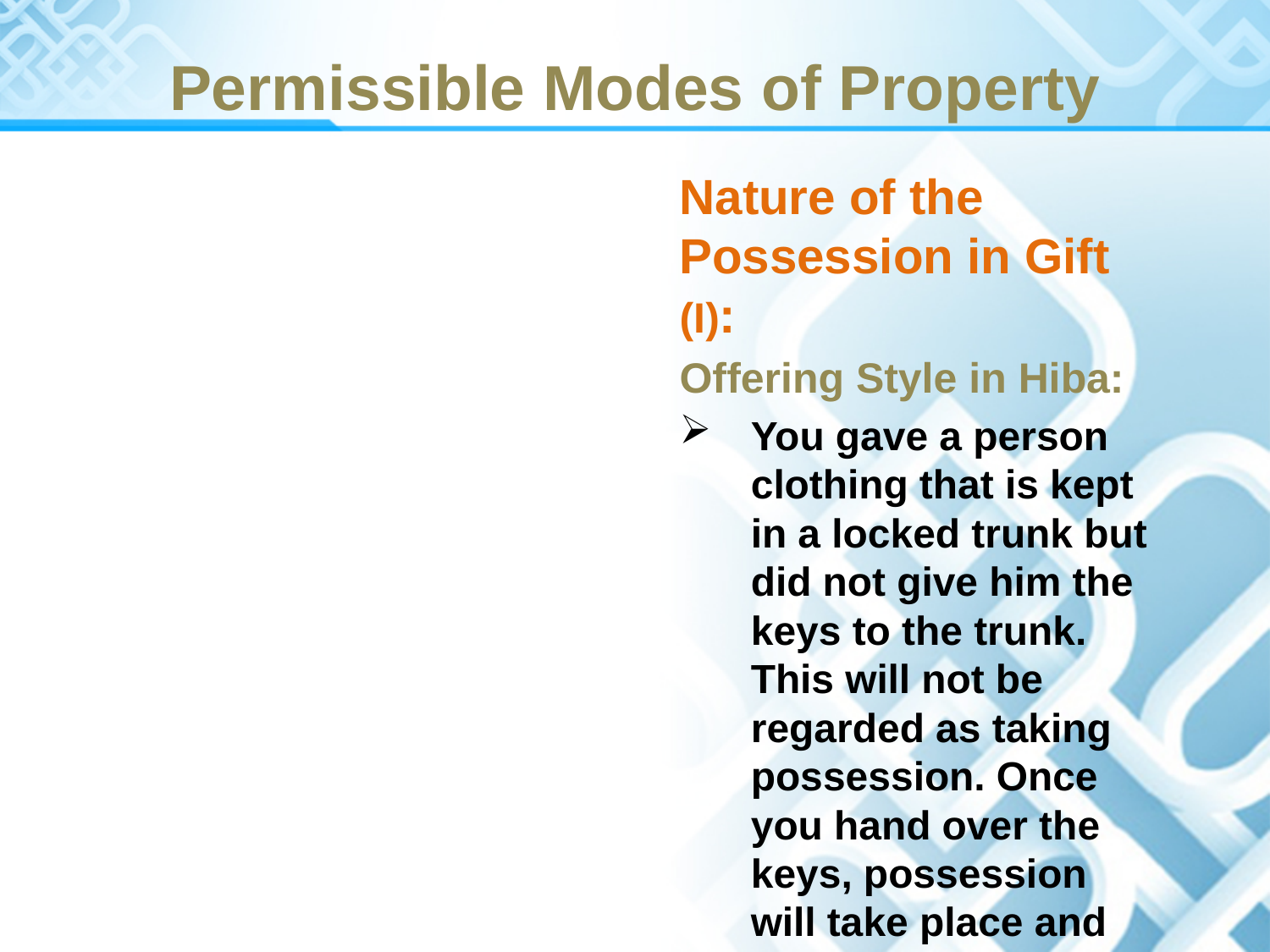

Permissible Modes of Property
Nature of the Possession in Gift (I):
Offering Style in Hiba:
You gave a person clothing that is kept in a locked trunk but did not give him the keys to the trunk. This will not be regarded as taking possession. Once you hand over the keys, possession will take place and he will become the owner of the clothing.